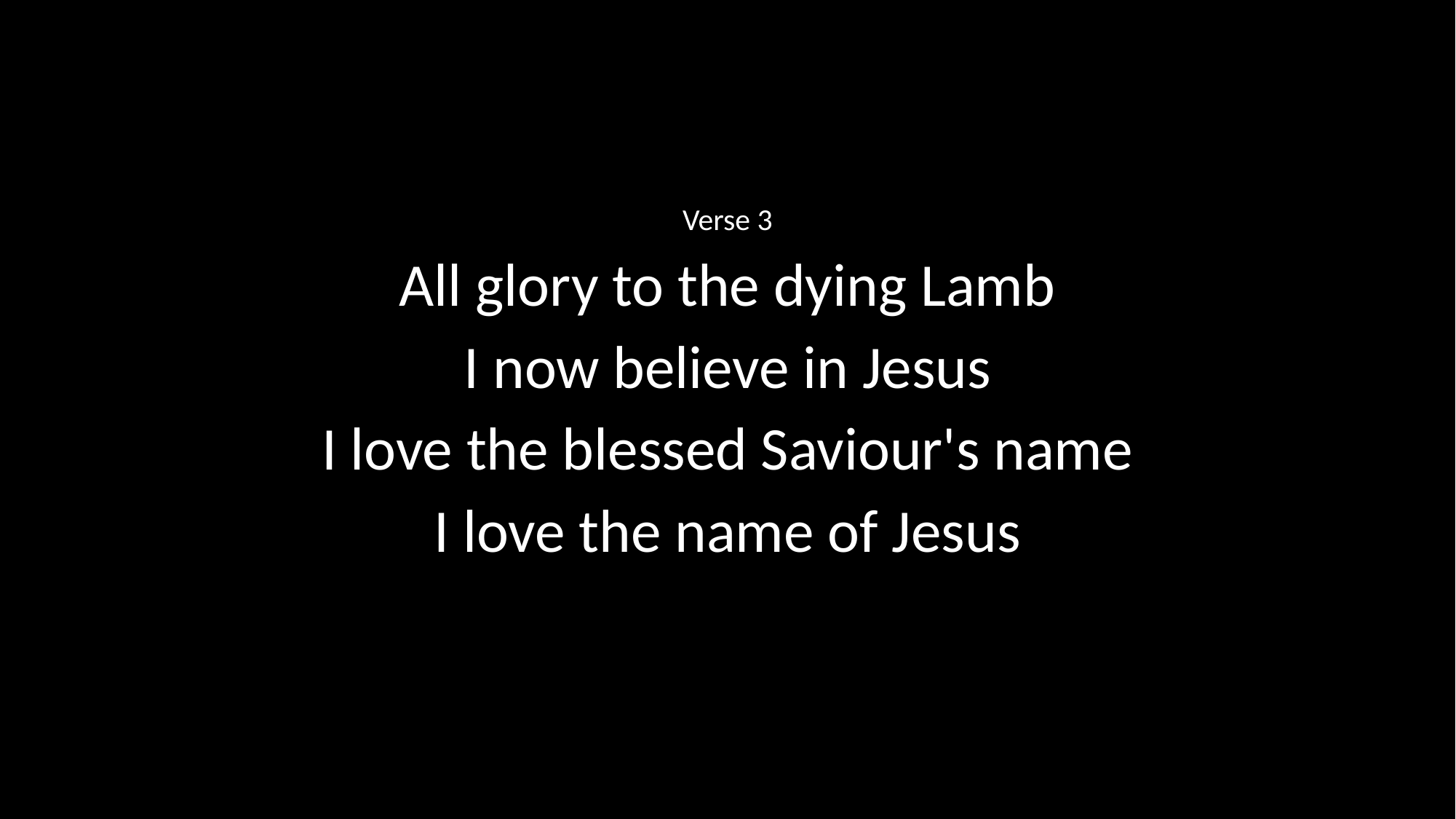

Verse 3
All glory to the dying Lamb
I now believe in Jesus
I love the blessed Saviour's name
I love the name of Jesus